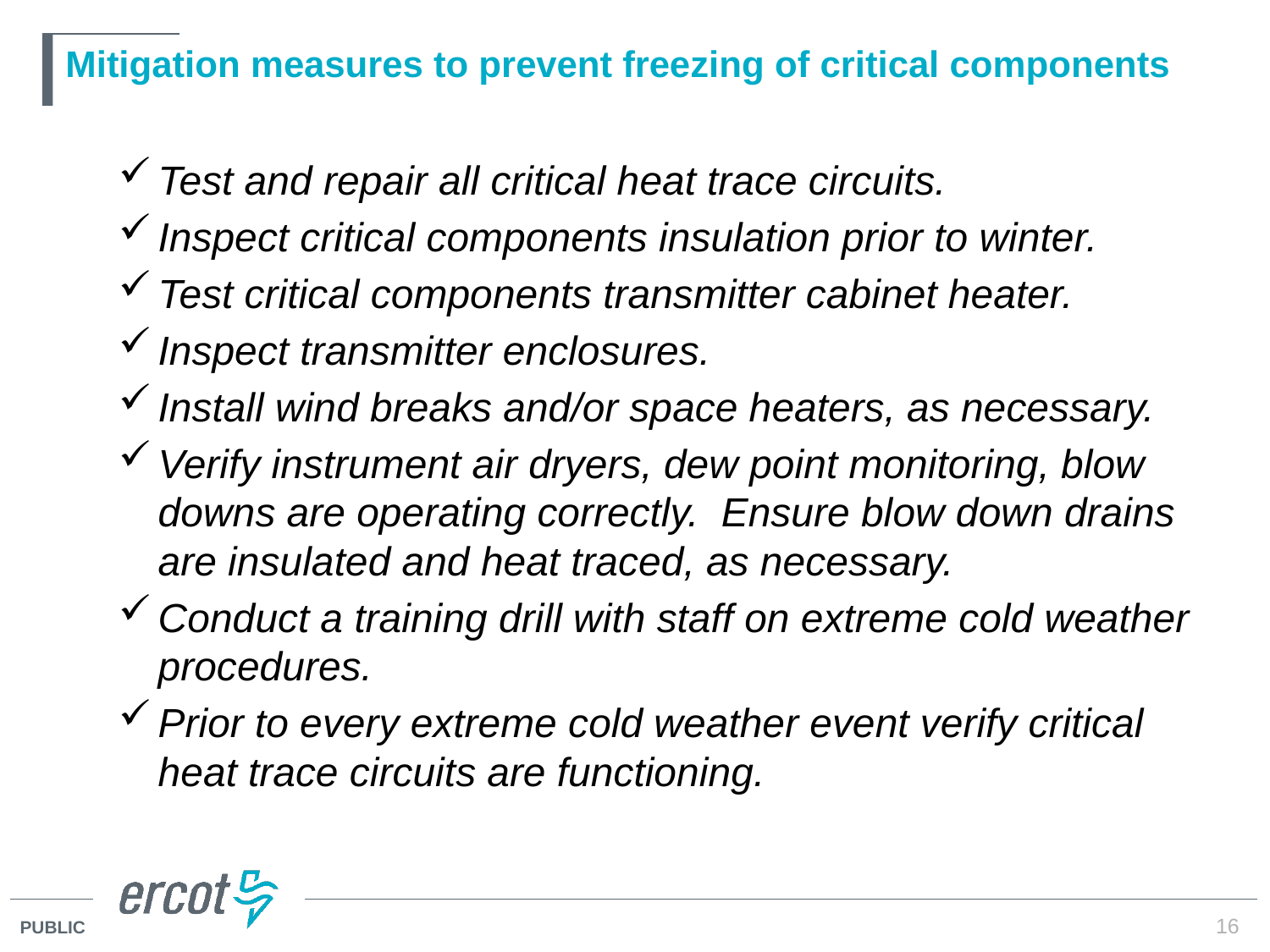

# Mitigation measures to prevent freezing of critical components
Test and repair all critical heat trace circuits.
Inspect critical components insulation prior to winter.
Test critical components transmitter cabinet heater.
Inspect transmitter enclosures.
Install wind breaks and/or space heaters, as necessary.
Verify instrument air dryers, dew point monitoring, blow downs are operating correctly.  Ensure blow down drains are insulated and heat traced, as necessary.
Conduct a training drill with staff on extreme cold weather procedures.
Prior to every extreme cold weather event verify critical heat trace circuits are functioning.

16